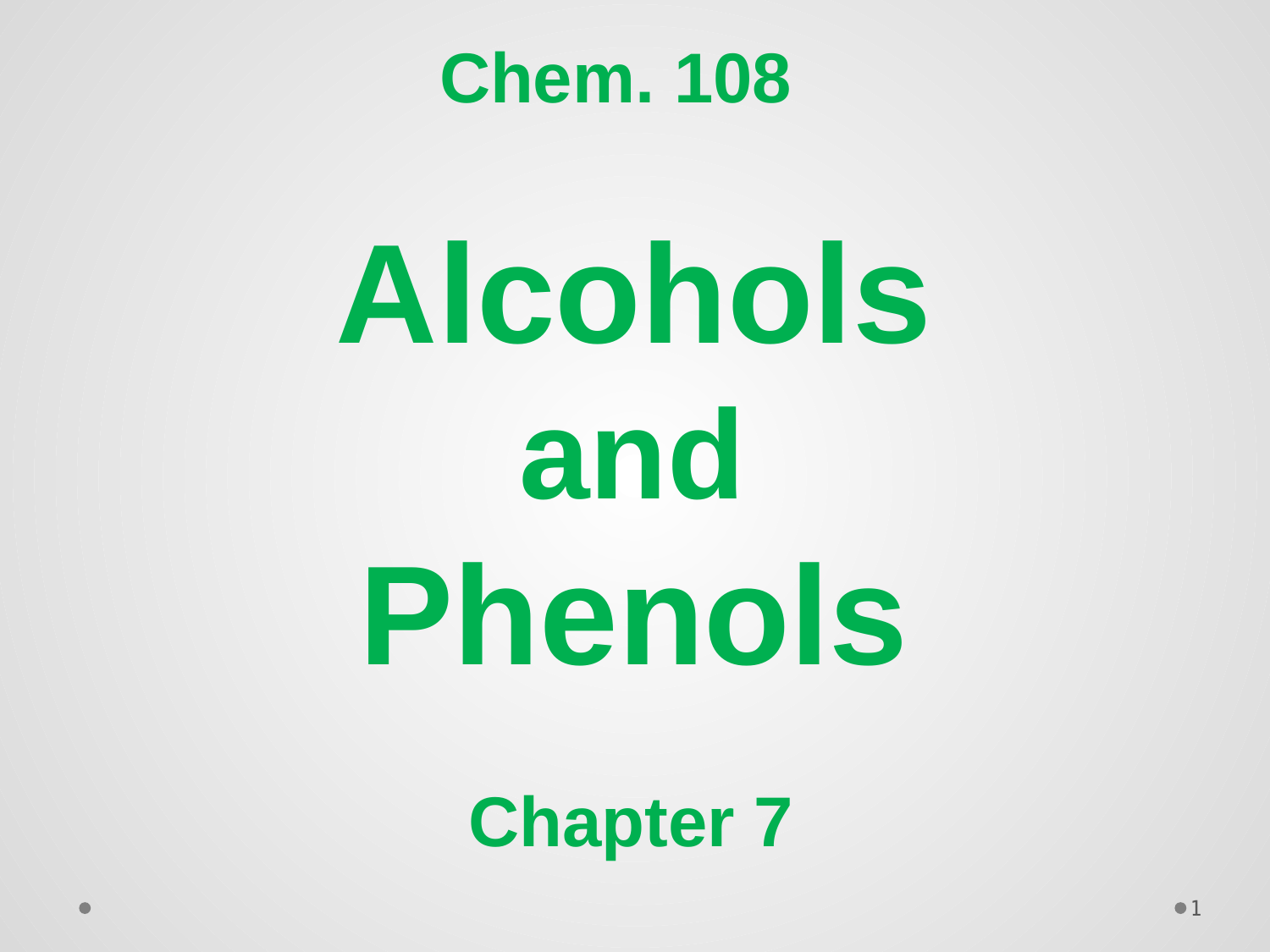

Chem. 108
Alcohols
and
Phenols
Chapter 7
1